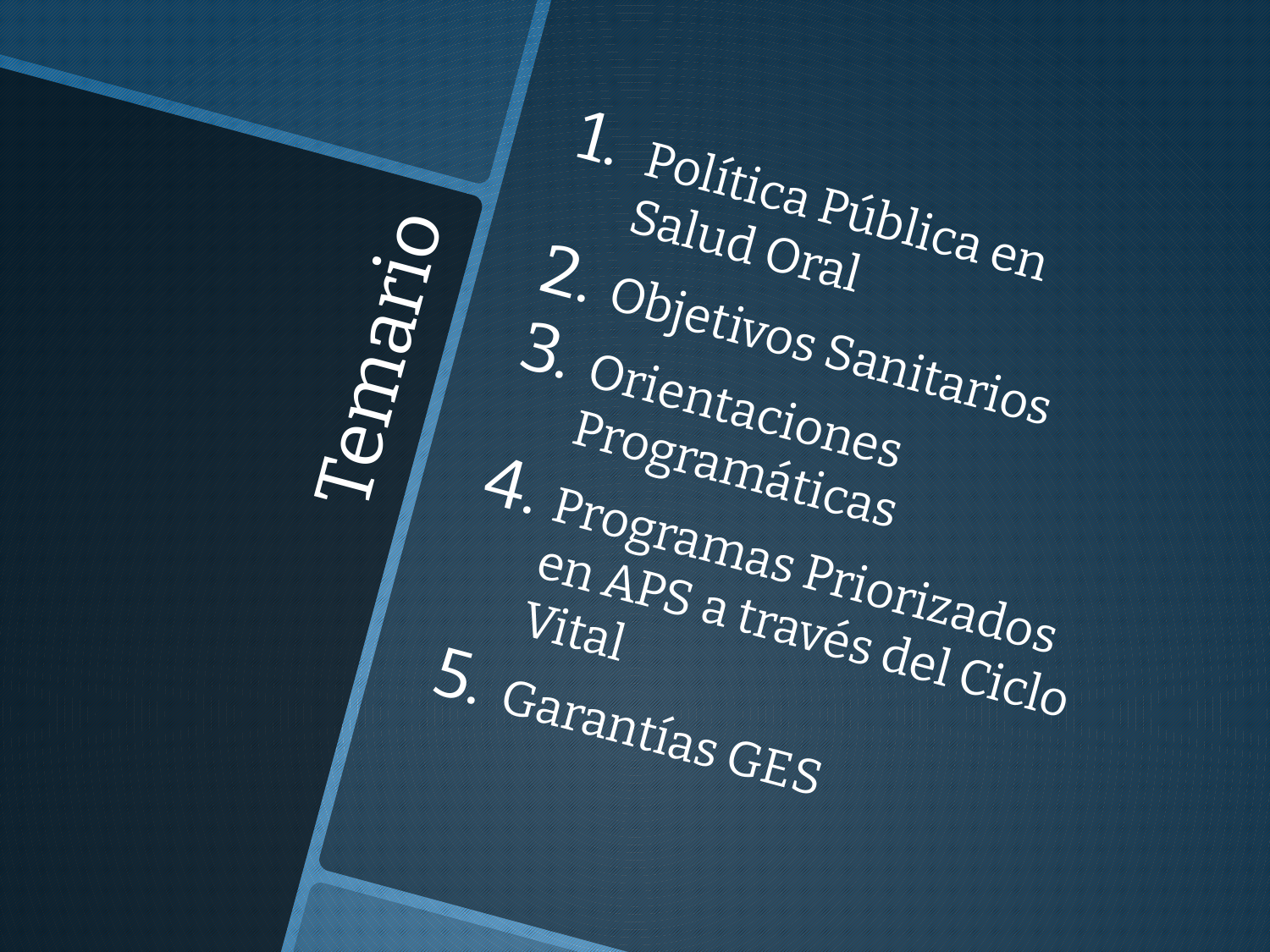

Política Pública en Salud Oral
Objetivos Sanitarios
Orientaciones Programáticas
Programas Priorizados en APS a través del Ciclo Vital
Garantías GES
# Temario